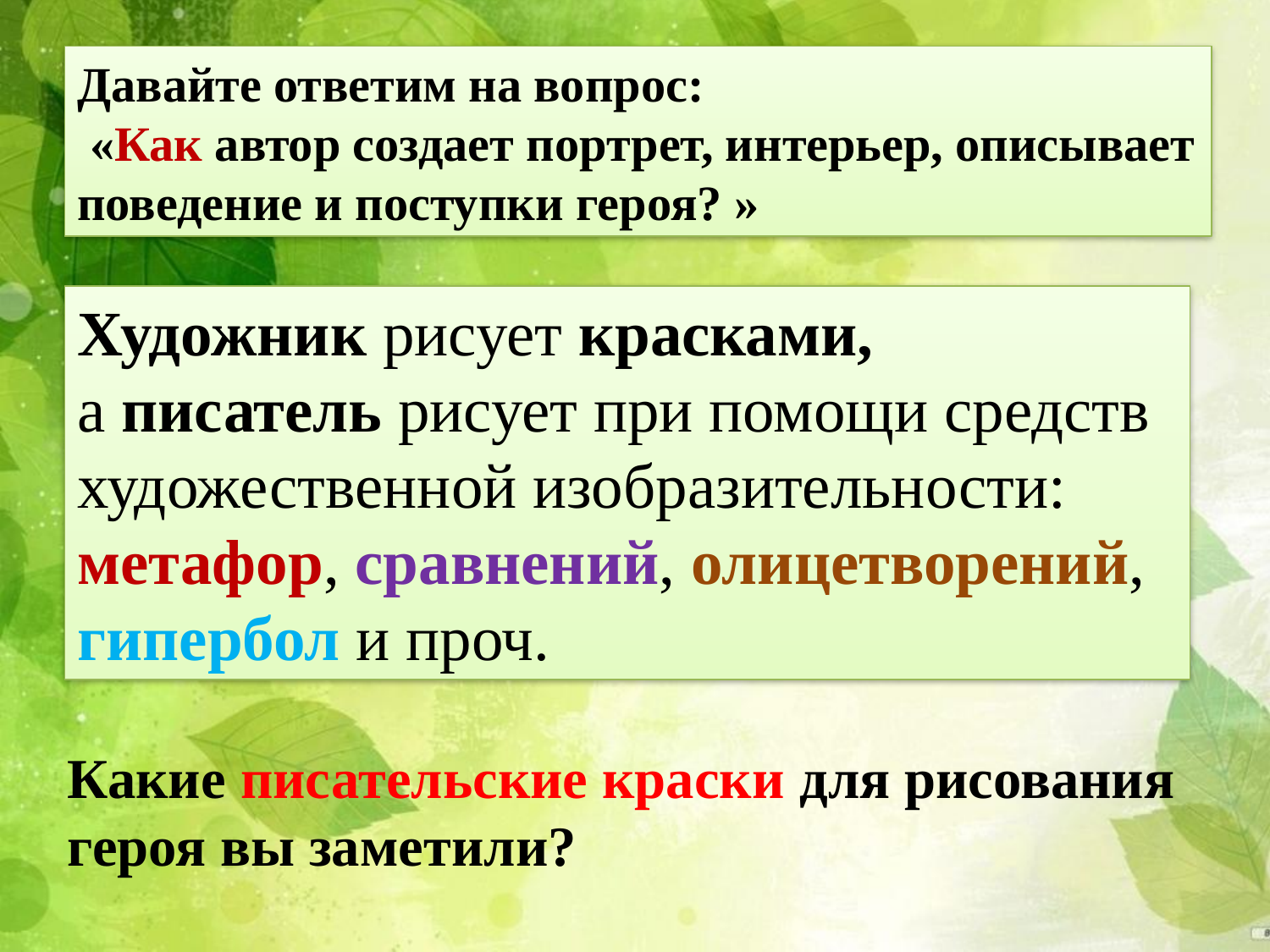

Давайте ответим на вопрос:
 «Как автор создает портрет, интерьер, описывает поведение и поступки героя? »
Художник рисует красками,
а писатель рисует при помощи средств
художественной изобразительности:
метафор, сравнений, олицетворений,
гипербол и проч.
Какие писательские краски для рисования героя вы заметили?